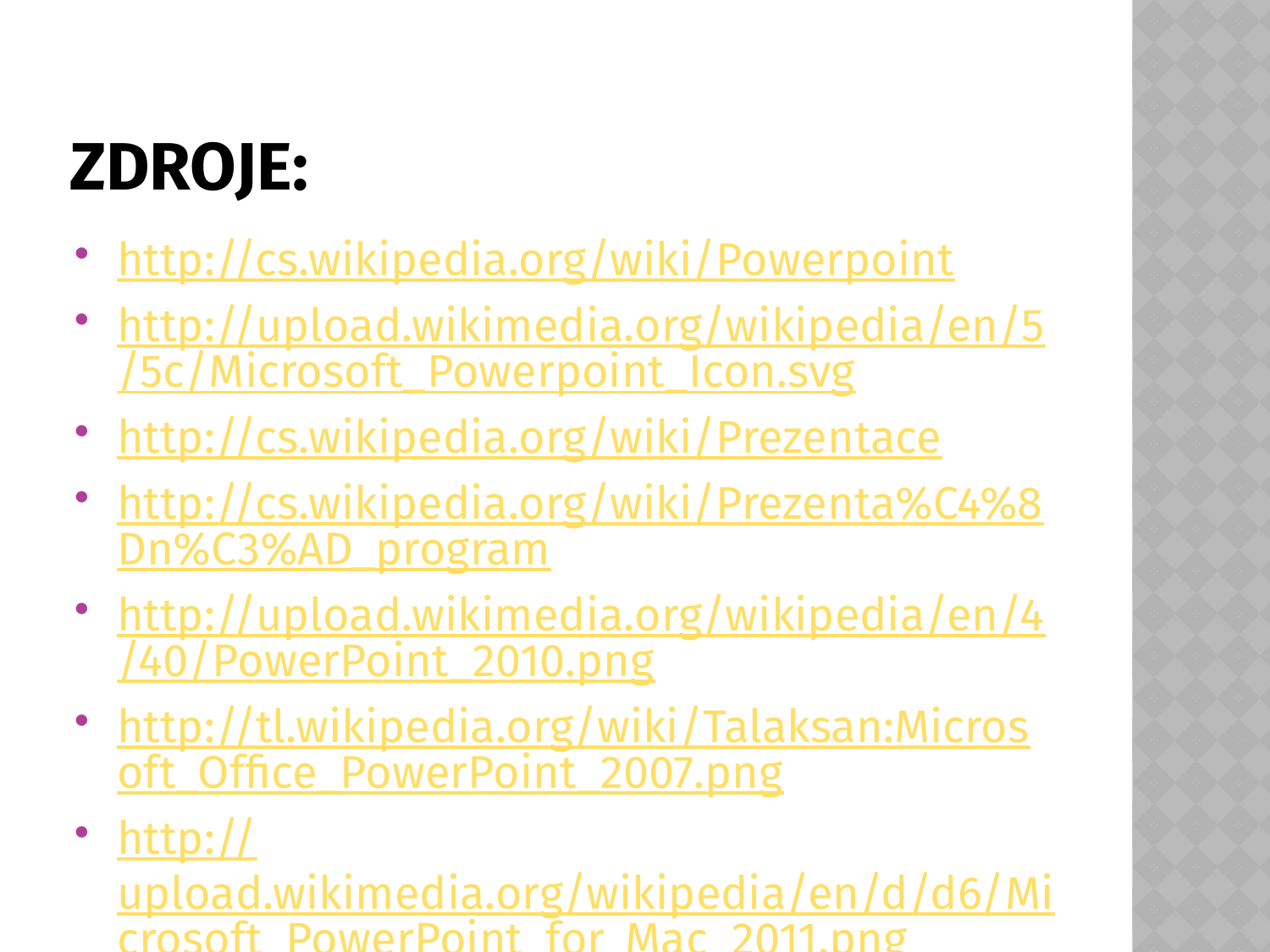

# Zdroje:
http://cs.wikipedia.org/wiki/Powerpoint
http://upload.wikimedia.org/wikipedia/en/5/5c/Microsoft_Powerpoint_Icon.svg
http://cs.wikipedia.org/wiki/Prezentace
http://cs.wikipedia.org/wiki/Prezenta%C4%8Dn%C3%AD_program
http://upload.wikimedia.org/wikipedia/en/4/40/PowerPoint_2010.png
http://tl.wikipedia.org/wiki/Talaksan:Microsoft_Office_PowerPoint_2007.png
http://upload.wikimedia.org/wikipedia/en/d/d6/Microsoft_PowerPoint_for_Mac_2011.png
Zdroje obrázků: MS Office Klipart